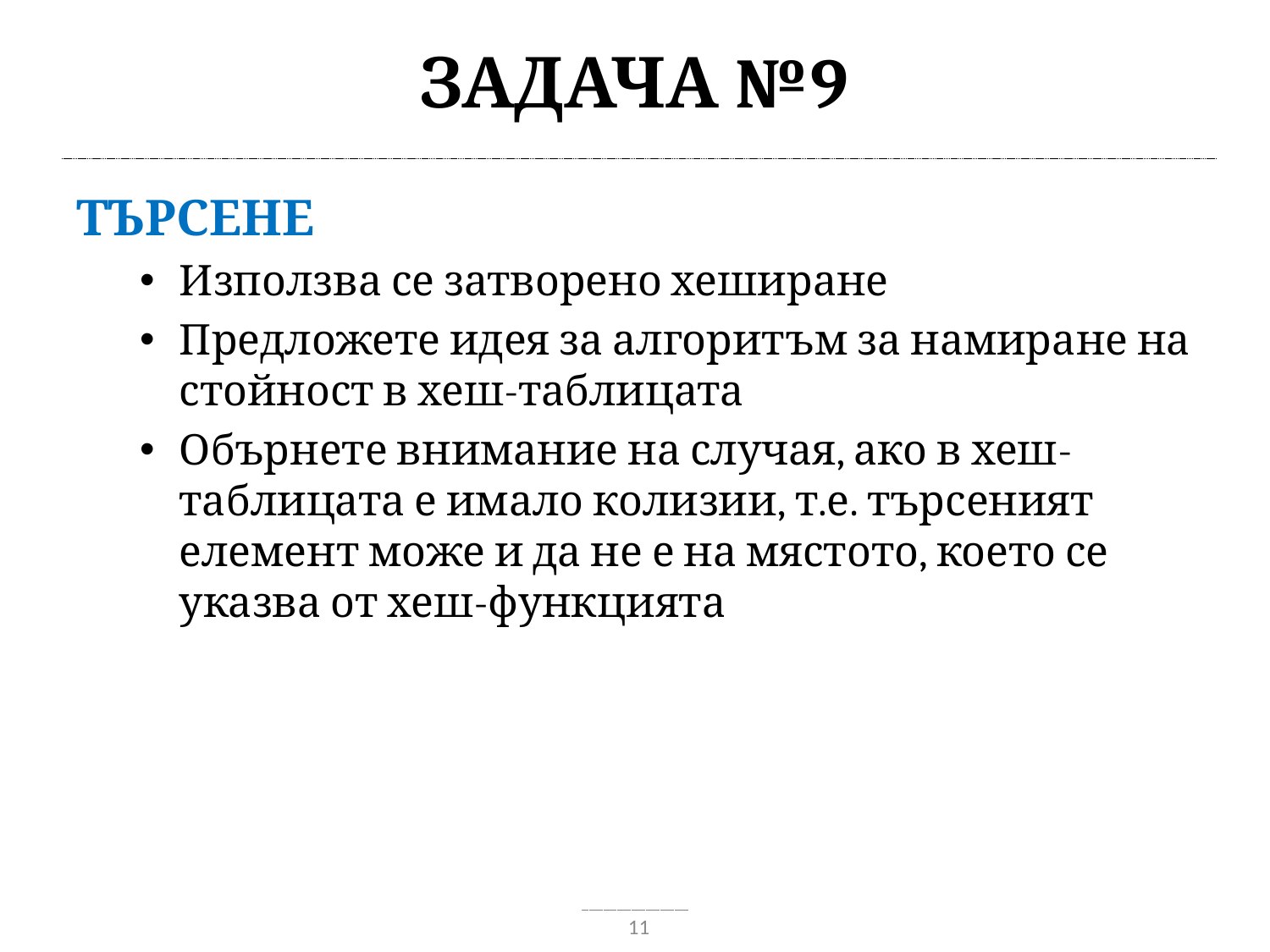

# Задача №9
Търсене
Използва се затворено хеширане
Предложете идея за алгоритъм за намиране на стойност в хеш-таблицата
Обърнете внимание на случая, ако в хеш-таблицата е имало колизии, т.е. търсеният елемент може и да не е на мястото, което се указва от хеш-функцията

11